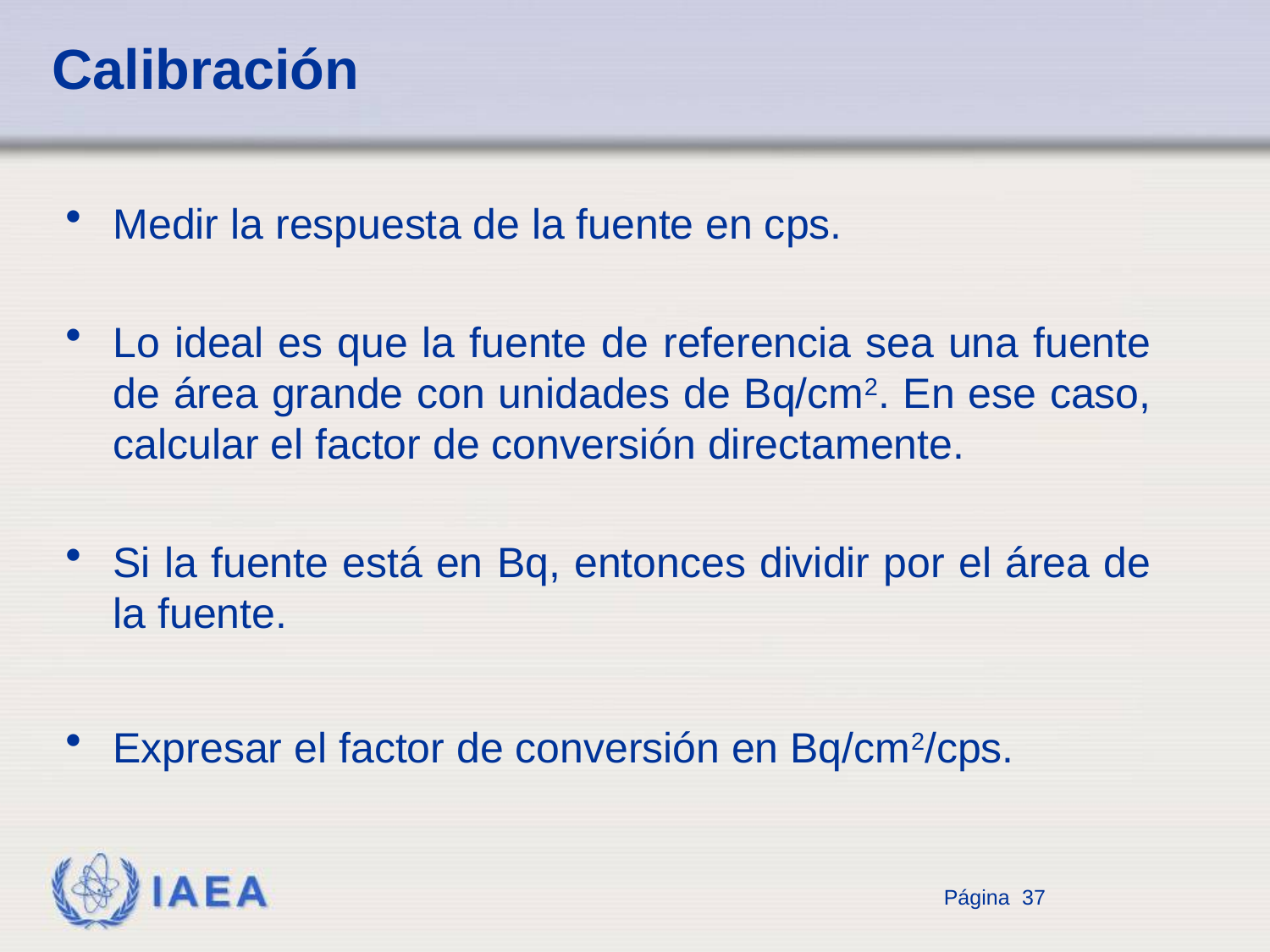

# Calibración
Medir la respuesta de la fuente en cps.

Lo ideal es que la fuente de referencia sea una fuente de área grande con unidades de Bq/cm2. En ese caso, calcular el factor de conversión directamente.

Si la fuente está en Bq, entonces dividir por el área de la fuente.

Expresar el factor de conversión en Bq/cm2/cps.